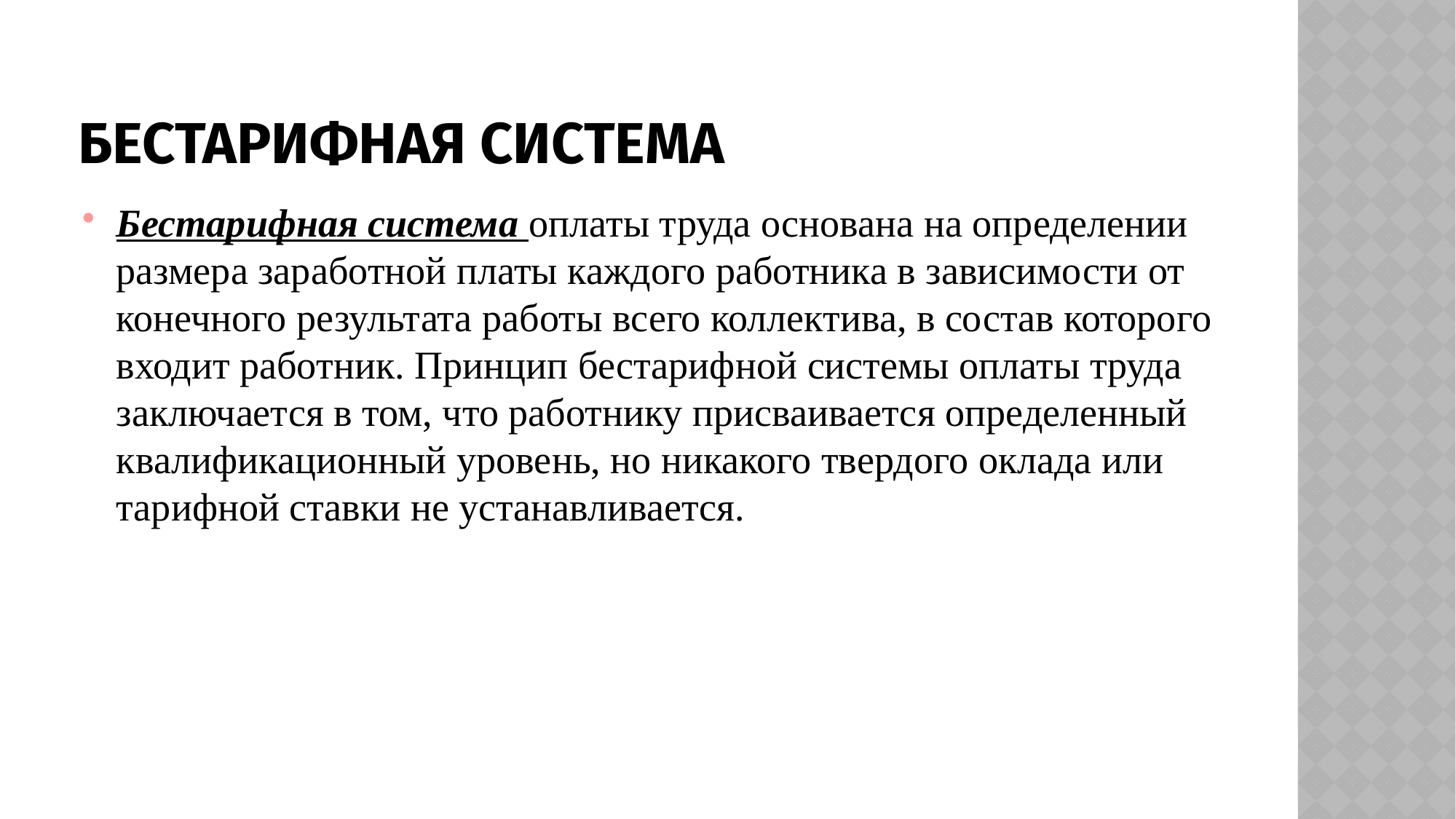

# Бестарифная система
Бестарифная система оплаты труда основана на определении размера заработной платы каждого работника в зависимости от конечного результата работы всего коллектива, в состав которого входит работник. Принцип бестарифной системы оплаты труда заключается в том, что работнику присваивается определенный квалификационный уровень, но никакого твердого оклада или тарифной ставки не устанавливается.